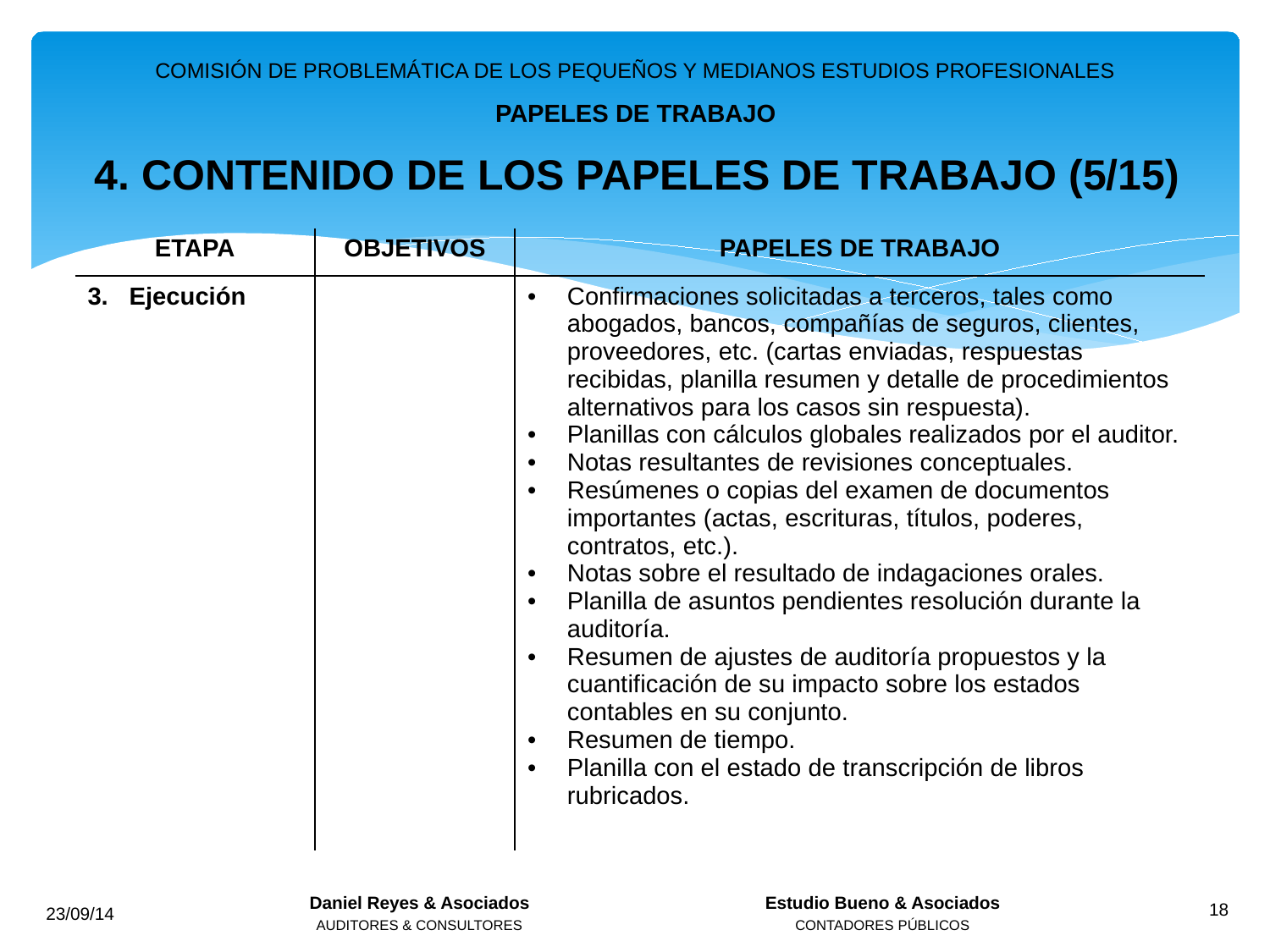

COMISIÓN DE PROBLEMÁTICA DE LOS PEQUEÑOS Y MEDIANOS ESTUDIOS PROFESIONALES
PAPELES DE TRABAJO
4. CONTENIDO DE LOS PAPELES DE TRABAJO (5/15)
| ETAPA | OBJETIVOS | PAPELES DE TRABAJO |
| --- | --- | --- |
| 3. Ejecución |  | Confirmaciones solicitadas a terceros, tales como abogados, bancos, compañías de seguros, clientes, proveedores, etc. (cartas enviadas, respuestas recibidas, planilla resumen y detalle de procedimientos alternativos para los casos sin respuesta). Planillas con cálculos globales realizados por el auditor. Notas resultantes de revisiones conceptuales. Resúmenes o copias del examen de documentos importantes (actas, escrituras, títulos, poderes, contratos, etc.). Notas sobre el resultado de indagaciones orales. Planilla de asuntos pendientes resolución durante la auditoría. Resumen de ajustes de auditoría propuestos y la cuantificación de su impacto sobre los estados contables en su conjunto. Resumen de tiempo. Planilla con el estado de transcripción de libros rubricados. |
Daniel Reyes & Asociados
AUDITORES & CONSULTORES
Estudio Bueno & Asociados
CONTADORES PÚBLICOS
23/09/14
18